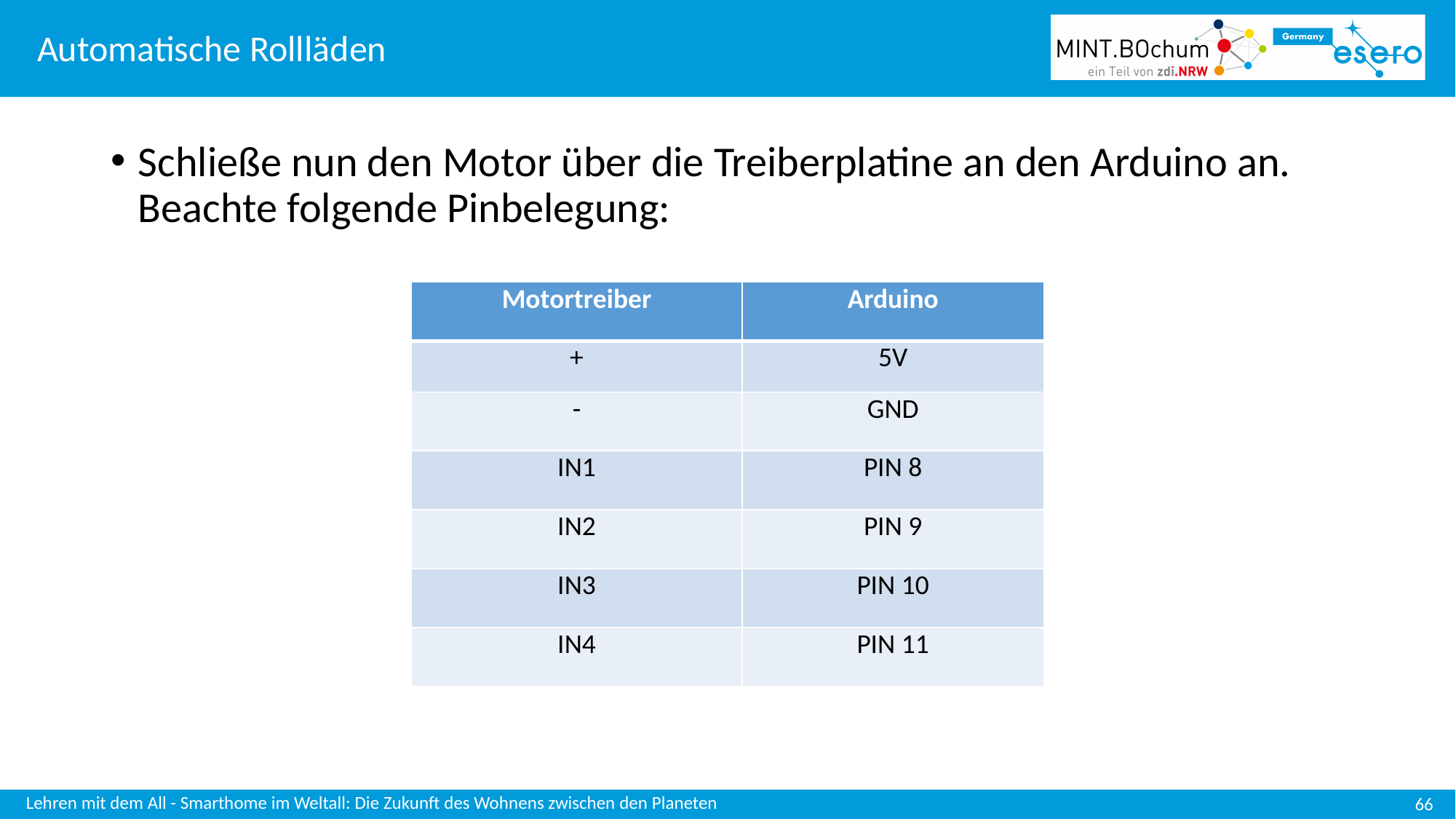

# Automatische Rollläden
Schließe nun den Motor über die Treiberplatine an den Arduino an.
Beachte folgende Pinbelegung:

| Motortreiber | Arduino |
| --- | --- |
| + | 5V |
| - | GND |
| IN1 | PIN 8 |
| IN2 | PIN 9 |
| IN3 | PIN 10 |
| IN4 | PIN 11 |